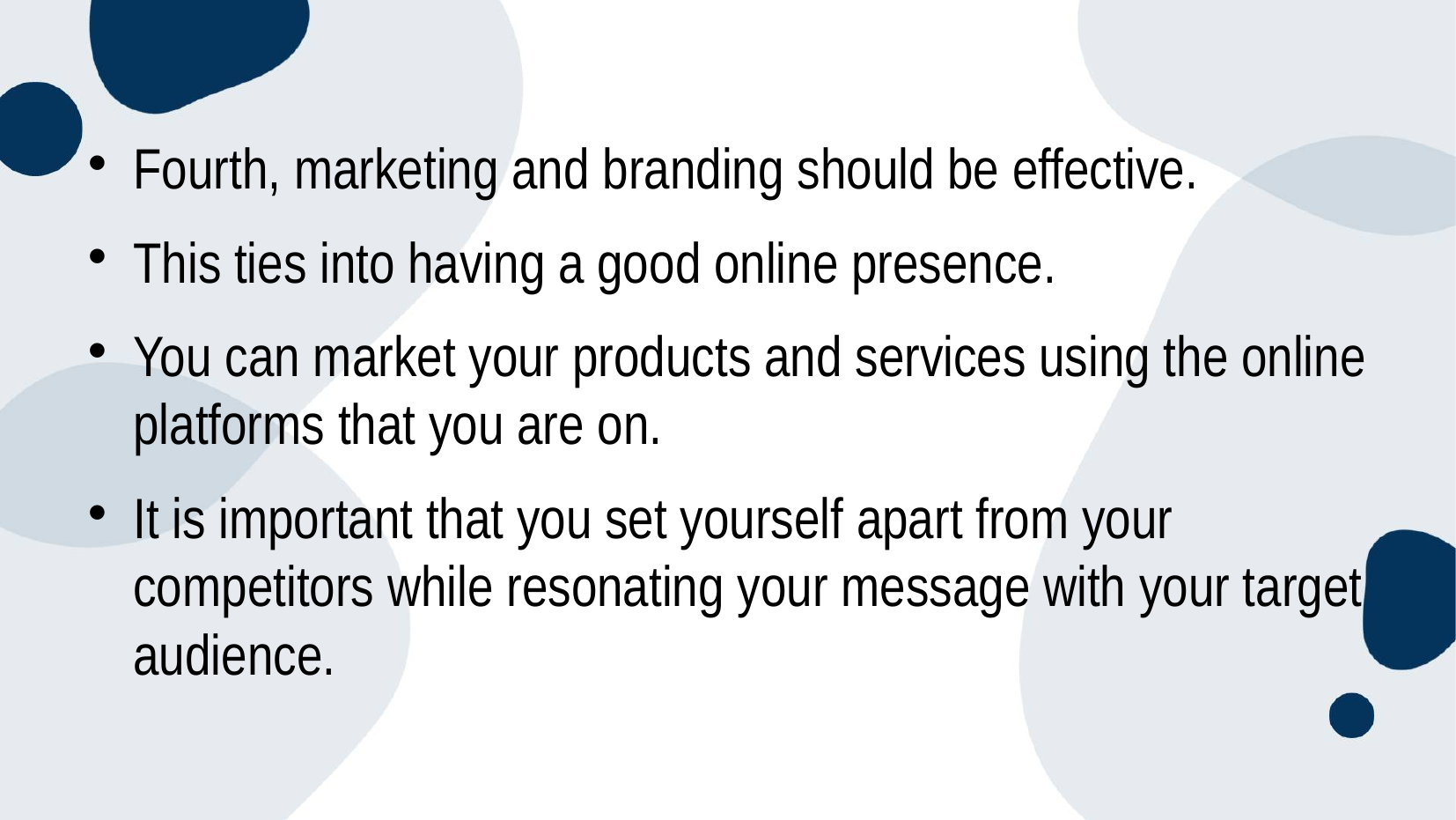

# Fourth, marketing and branding should be effective.
This ties into having a good online presence.
You can market your products and services using the online platforms that you are on.
It is important that you set yourself apart from your competitors while resonating your message with your target audience.